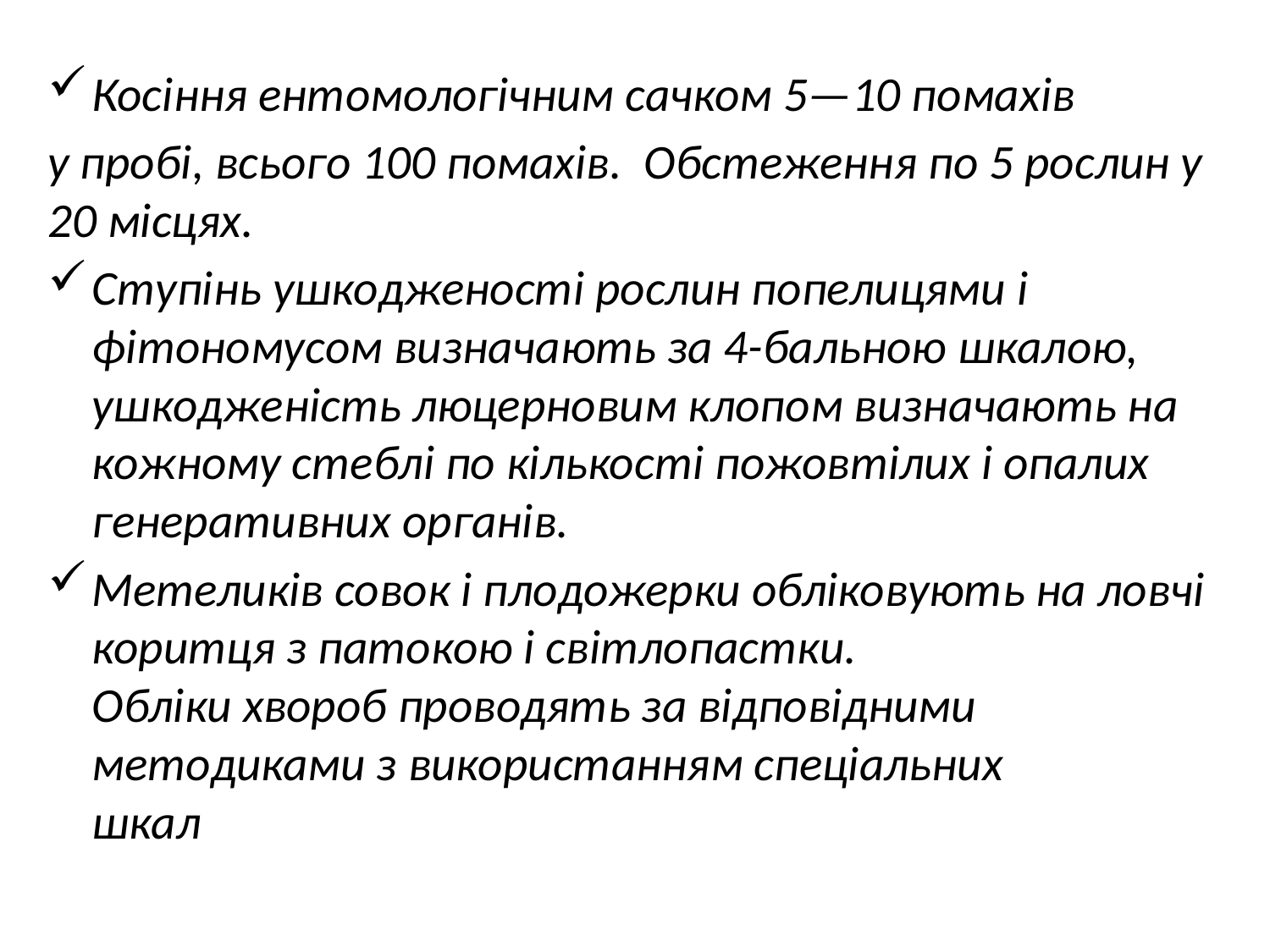

Косіння ентомологічним сачком 5—10 помахів
у пробі, всього 100 помахів.  Обстеження по 5 рослин у 20 місцях.
Ступінь ушкодженості рослин попелицями і фітономусом визначають за 4-бальною шкалою, ушкодженість люцерновим клопом визначають на кожному стеблі по кількості пожовтілих і опалих генеративних органів.
Метеликів совок і плодожерки обліковують на ловчі коритця з патокою і світлопастки.
Обліки хвороб проводять за відповідними
методиками з використанням спеціальних
шкал